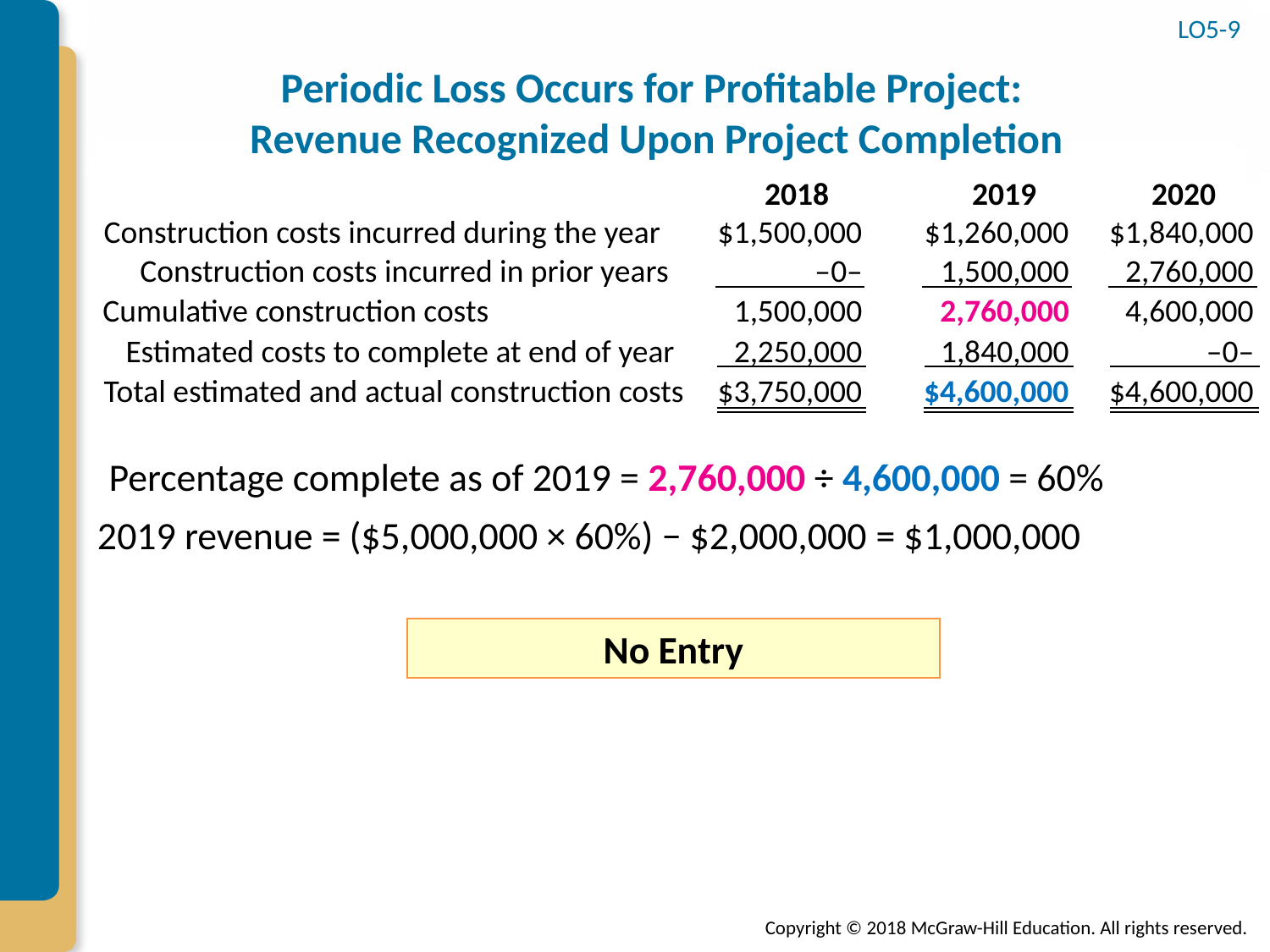

LO5-9
# Periodic Loss Occurs for Profitable Project: Revenue Recognized Upon Project Completion
2018
2019
2020
Construction costs incurred during the year
$1,500,000
$1,260,000
$1,840,000
Construction costs incurred in prior years
–0–
1,500,000
2,760,000
Cumulative construction costs
1,500,000
2,760,000
4,600,000
Estimated costs to complete at end of year
2,250,000
1,840,000
–0–
Total estimated and actual construction costs
$3,750,000
$4,600,000
$4,600,000
Percentage complete as of 2019 = 2,760,000 ÷ 4,600,000 = 60%
2019 revenue = ($5,000,000 × 60%) − $2,000,000 = $1,000,000
No Entry